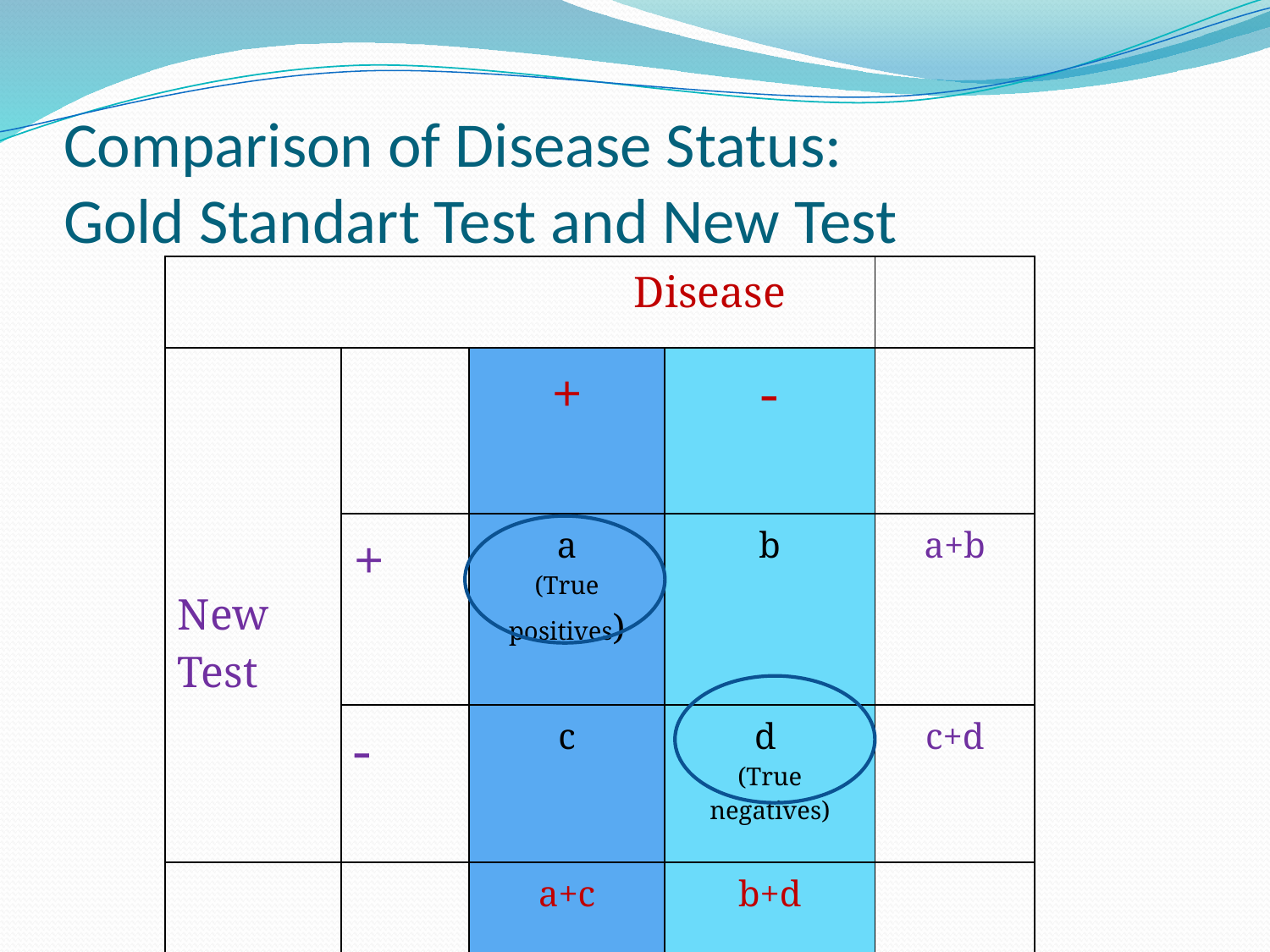

# Comparison of Disease Status: Gold Standart Test and New Test
| Disease |  |  |  |  |
| --- | --- | --- | --- | --- |
| New Test |  | + | - |  |
|  | + | a (True positives) | b | a+b |
|  | - | c | d (True negatives) | c+d |
|  |  | a+c | b+d |  |